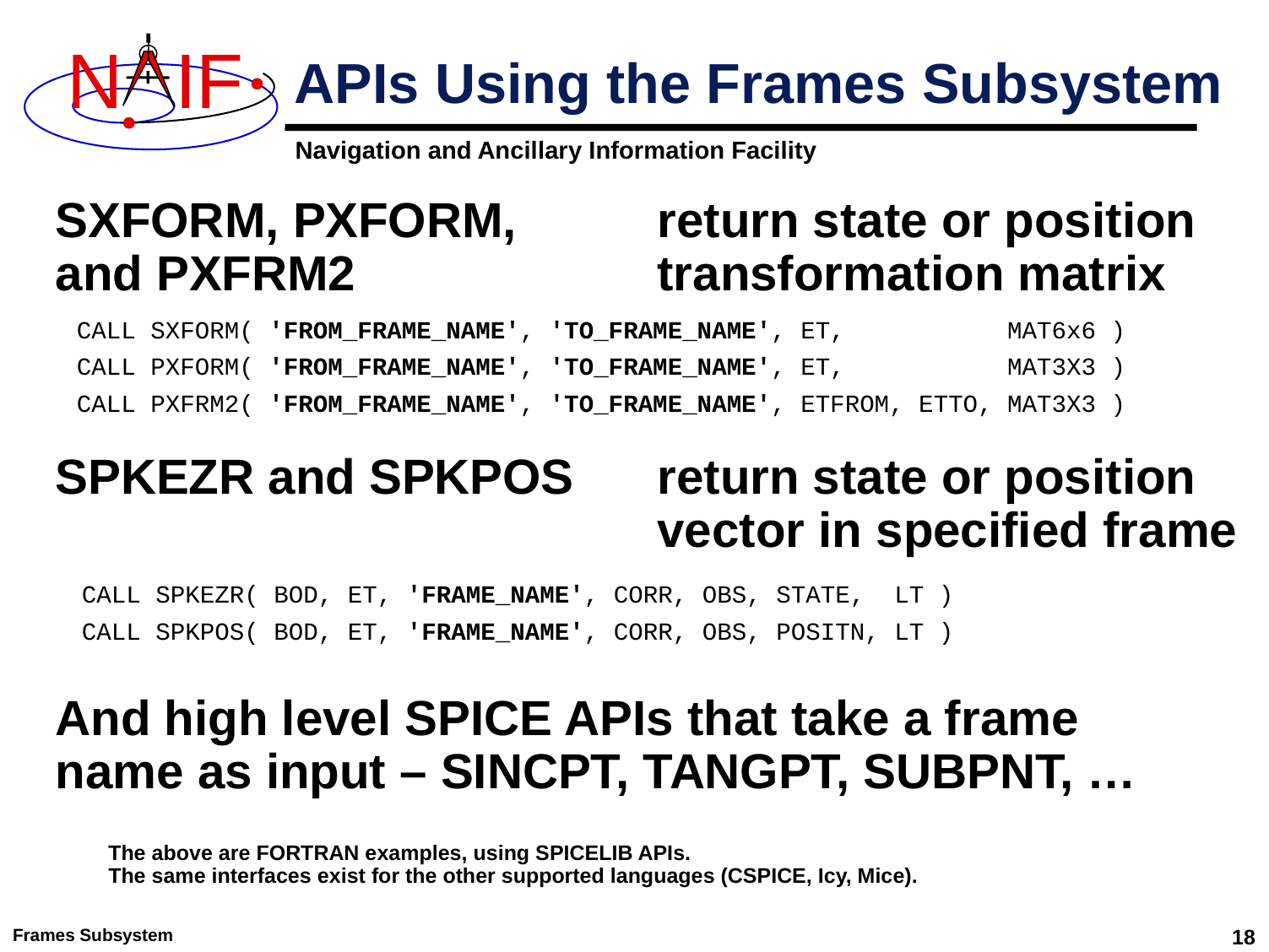

# APIs Using the Frames Subsystem
SXFORM, PXFORM, and PXFRM2

SPKEZR and SPKPOS
return state or position transformation matrix

return state or position vector in specified frame
CALL SXFORM( 'FROM_FRAME_NAME', 'TO_FRAME_NAME', ET,           MAT6x6 )
CALL PXFORM( 'FROM_FRAME_NAME', 'TO_FRAME_NAME', ET,           MAT3X3 )
CALL PXFRM2( 'FROM_FRAME_NAME', 'TO_FRAME_NAME', ETFROM, ETTO, MAT3X3 )
CALL SPKEZR( BOD, ET, 'FRAME_NAME', CORR, OBS, STATE,  LT )
CALL SPKPOS( BOD, ET, 'FRAME_NAME', CORR, OBS, POSITN, LT )

And high level SPICE APIs that take a frame name as input – SINCPT, TANGPT, SUBPNT, …
The above are FORTRAN examples, using SPICELIB APIs.
The same interfaces exist for the other supported languages (CSPICE, Icy, Mice).
Frames Subsystem
18